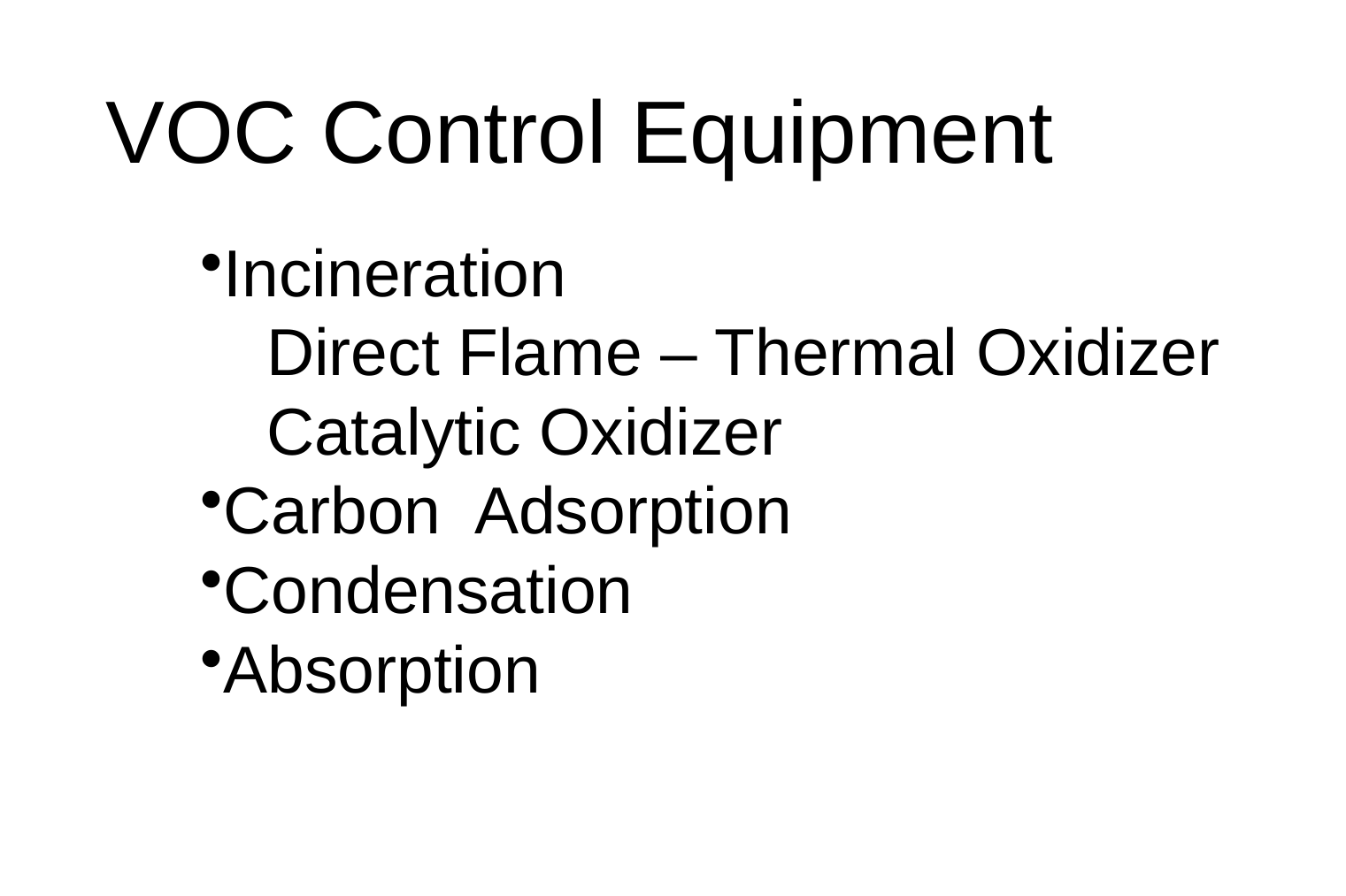

# VOC Control Equipment
Incineration
	Direct Flame – Thermal Oxidizer
	Catalytic Oxidizer
Carbon  Adsorption
Condensation
Absorption